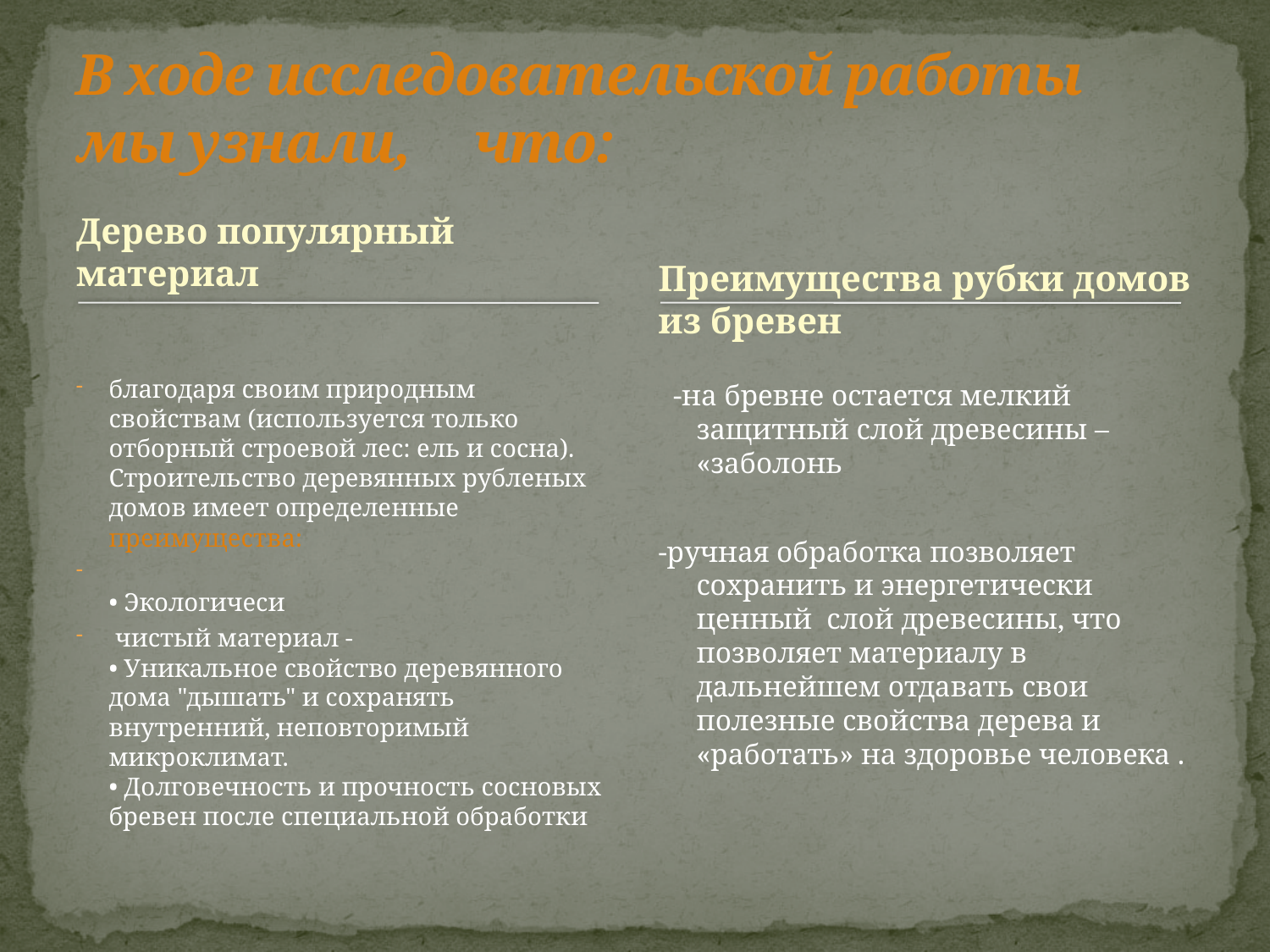

# В ходе исследовательской работы мы узнали,     что:
Преимущества рубки домов из бревен
Дерево популярный материал

  -на бревне остается мелкий защитный слой древесины – «заболонь

-ручная обработка позволяет сохранить и энергетически ценный  слой древесины, что позволяет материалу в дальнейшем отдавать свои полезные свойства дерева и «работать» на здоровье человека .
благодаря своим природным свойствам (используется только отборный строевой лес: ель и сосна). Строительство деревянных рубленых домов имеет определенные преимущества:
• Экологичеси
 чистый материал -
• Уникальное свойство деревянного дома "дышать" и сохранять внутренний, неповторимый микроклимат.
• Долговечность и прочность сосновых бревен после специальной обработки